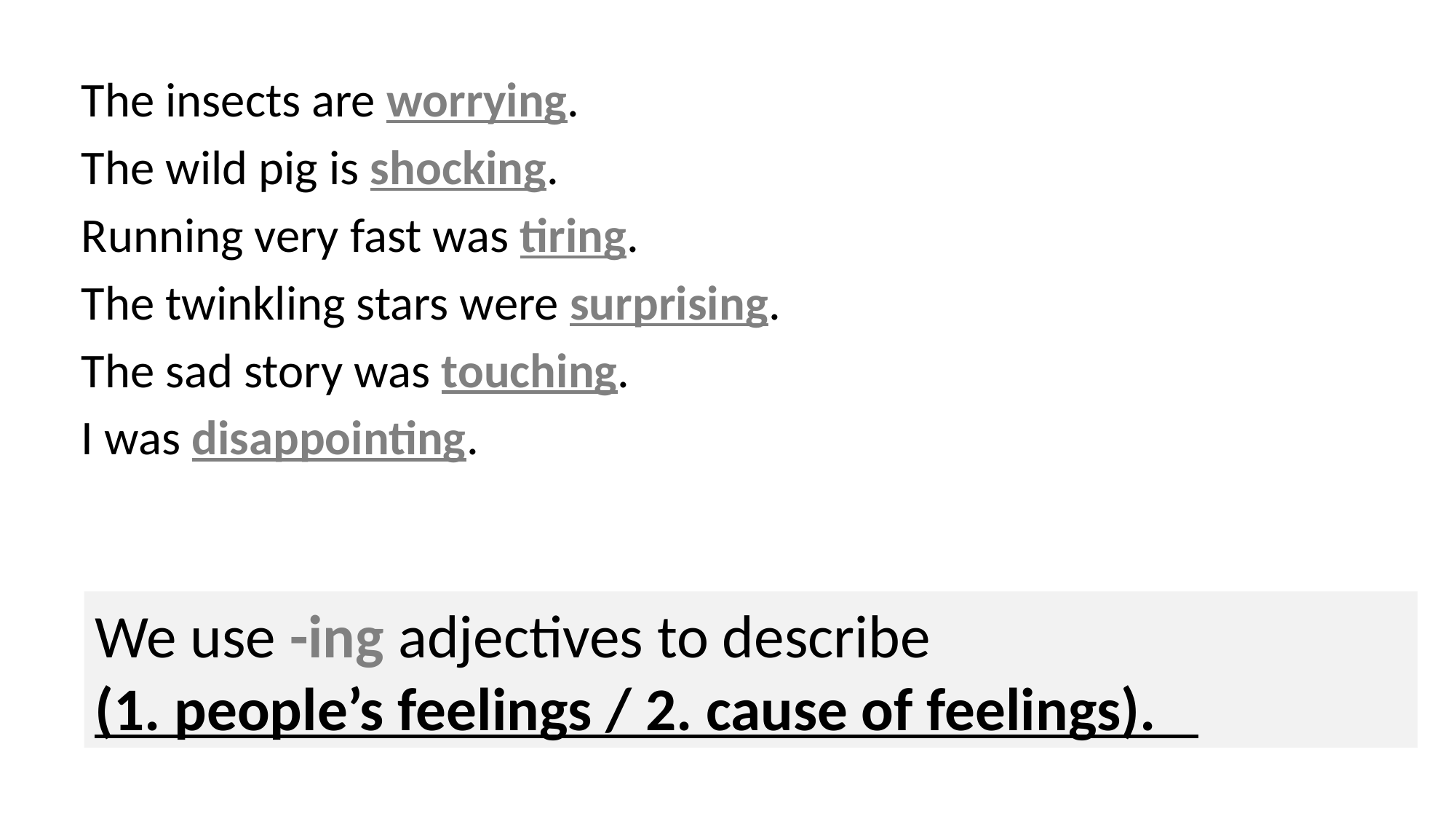

The insects are worrying.
The wild pig is shocking.
Running very fast was tiring.
The twinkling stars were surprising.
The sad story was touching.
I was disappointing.

We use -ing adjectives to describe
(1. people’s feelings / 2. cause of feelings).